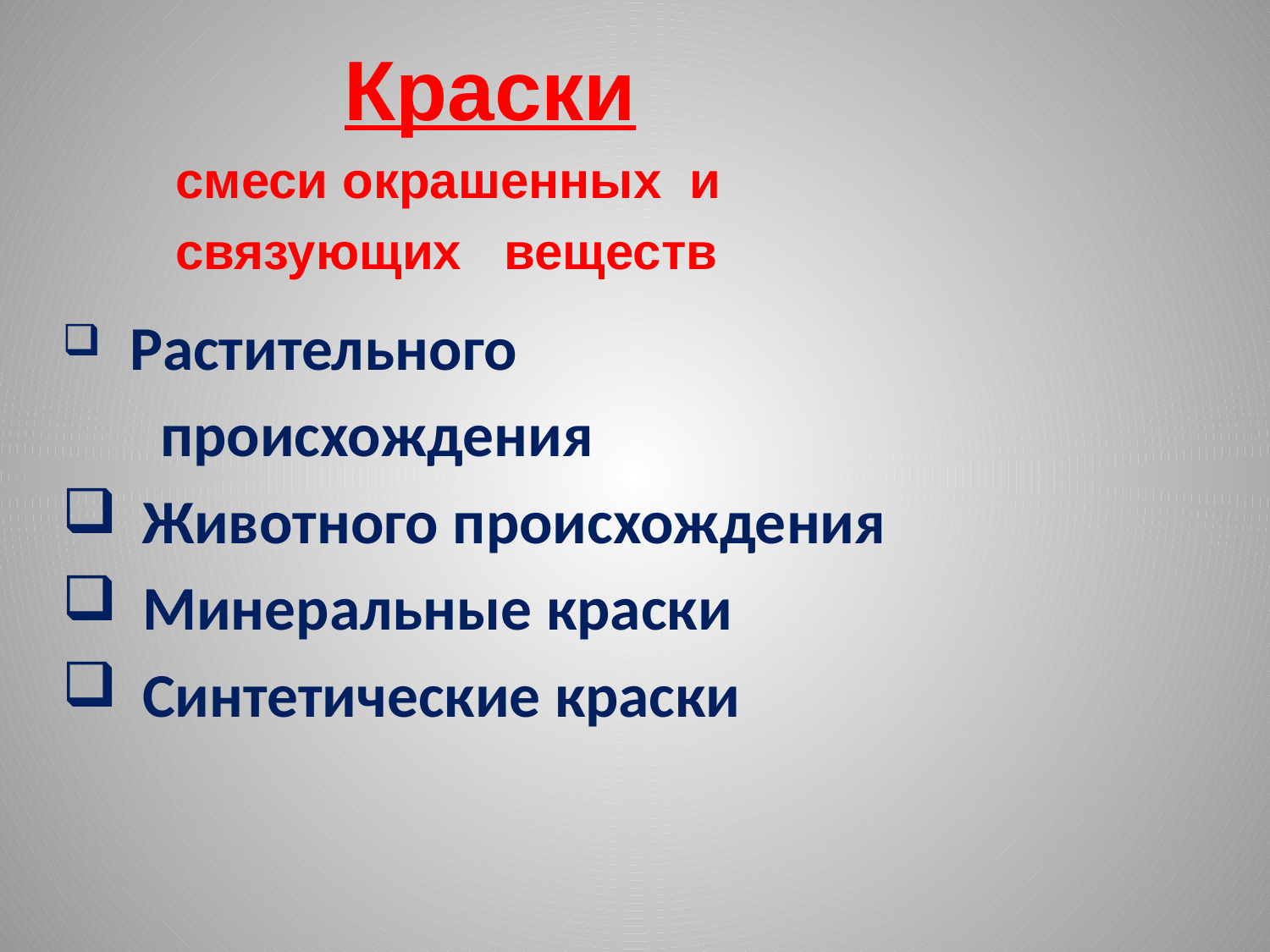

Краски
        смеси окрашенных  и
        связующих   веществ

   Растительного
       происхождения
   Животного происхождения
   Минеральные краски
   Синтетические краски